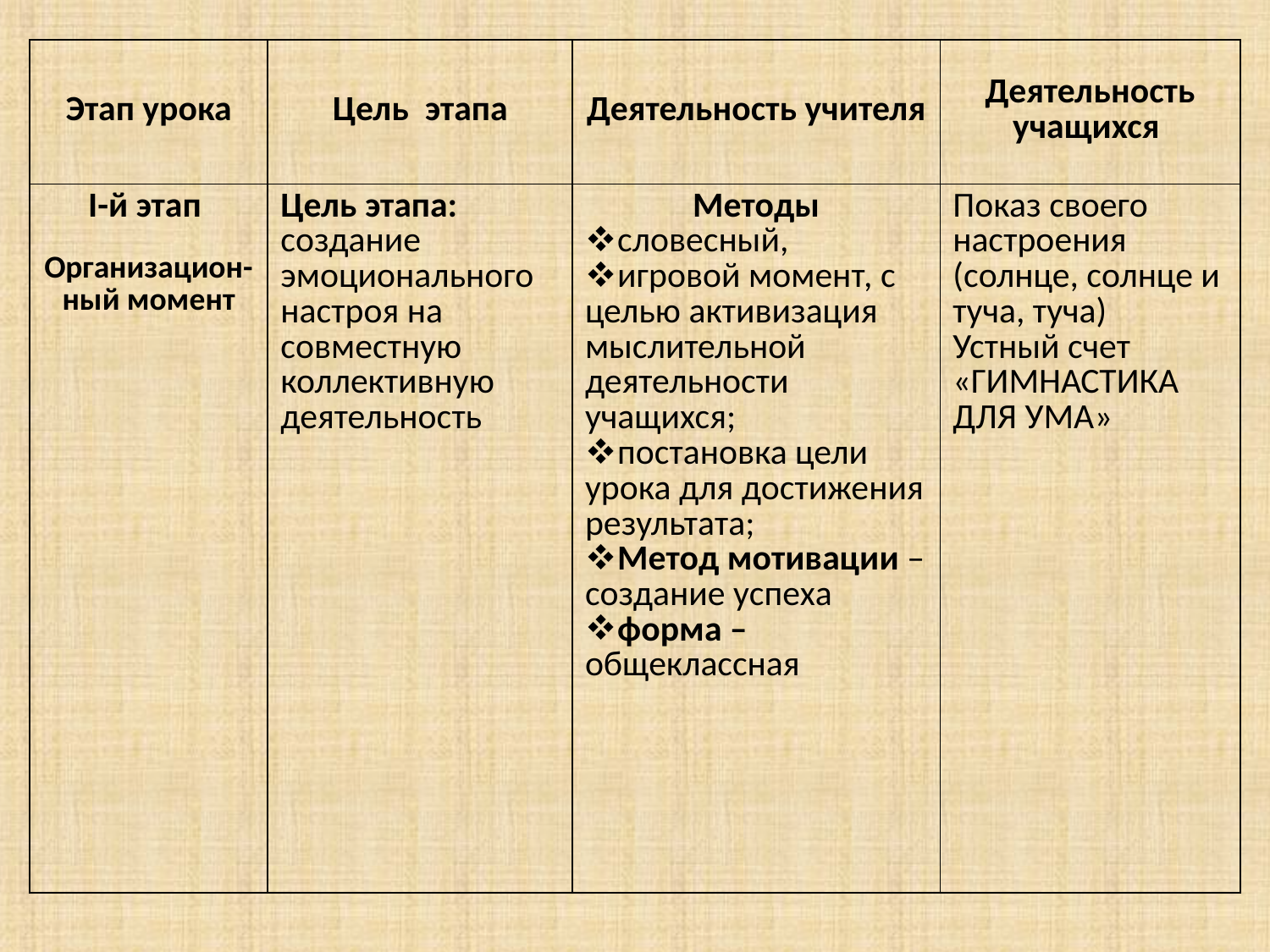

| Этап урока | Цель этапа | Деятельность учителя | Деятельность учащихся |
| --- | --- | --- | --- |
| I-й этап Организацион-ный момент | Цель этапа: создание эмоционального настроя на совместную коллективную деятельность | Методы словесный, игровой момент, с целью активизация мыслительной деятельности учащихся; постановка цели урока для достижения результата; Метод мотивации – создание успеха форма –общеклассная | Показ своего настроения (солнце, солнце и туча, туча) Устный счет «ГИМНАСТИКА ДЛЯ УМА» |